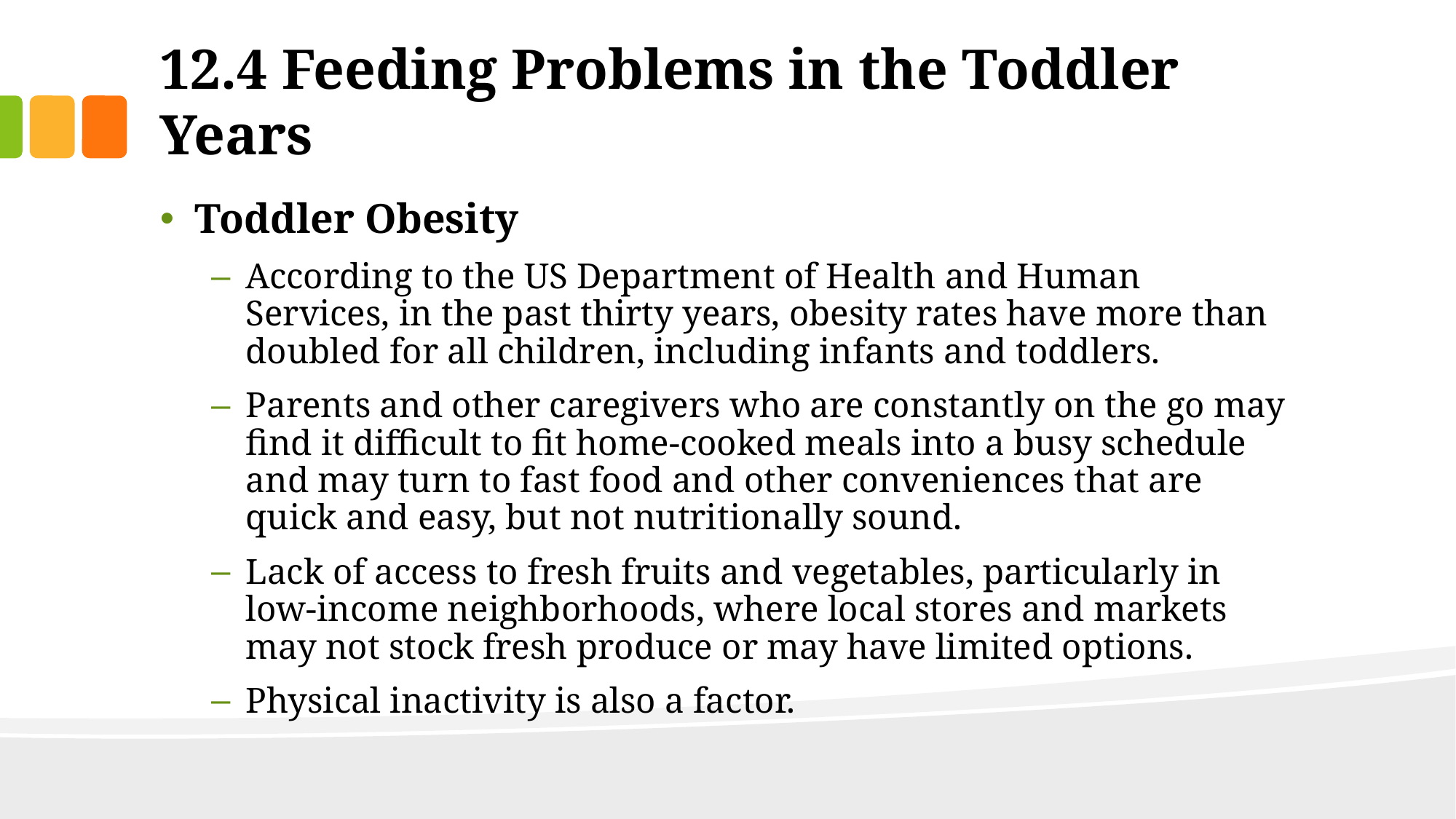

# 12.4 Feeding Problems in the Toddler Years
Toddler Obesity
According to the US Department of Health and Human Services, in the past thirty years, obesity rates have more than doubled for all children, including infants and toddlers.
Parents and other caregivers who are constantly on the go may find it difficult to fit home-cooked meals into a busy schedule and may turn to fast food and other conveniences that are quick and easy, but not nutritionally sound.
Lack of access to fresh fruits and vegetables, particularly in low-income neighborhoods, where local stores and markets may not stock fresh produce or may have limited options.
Physical inactivity is also a factor.